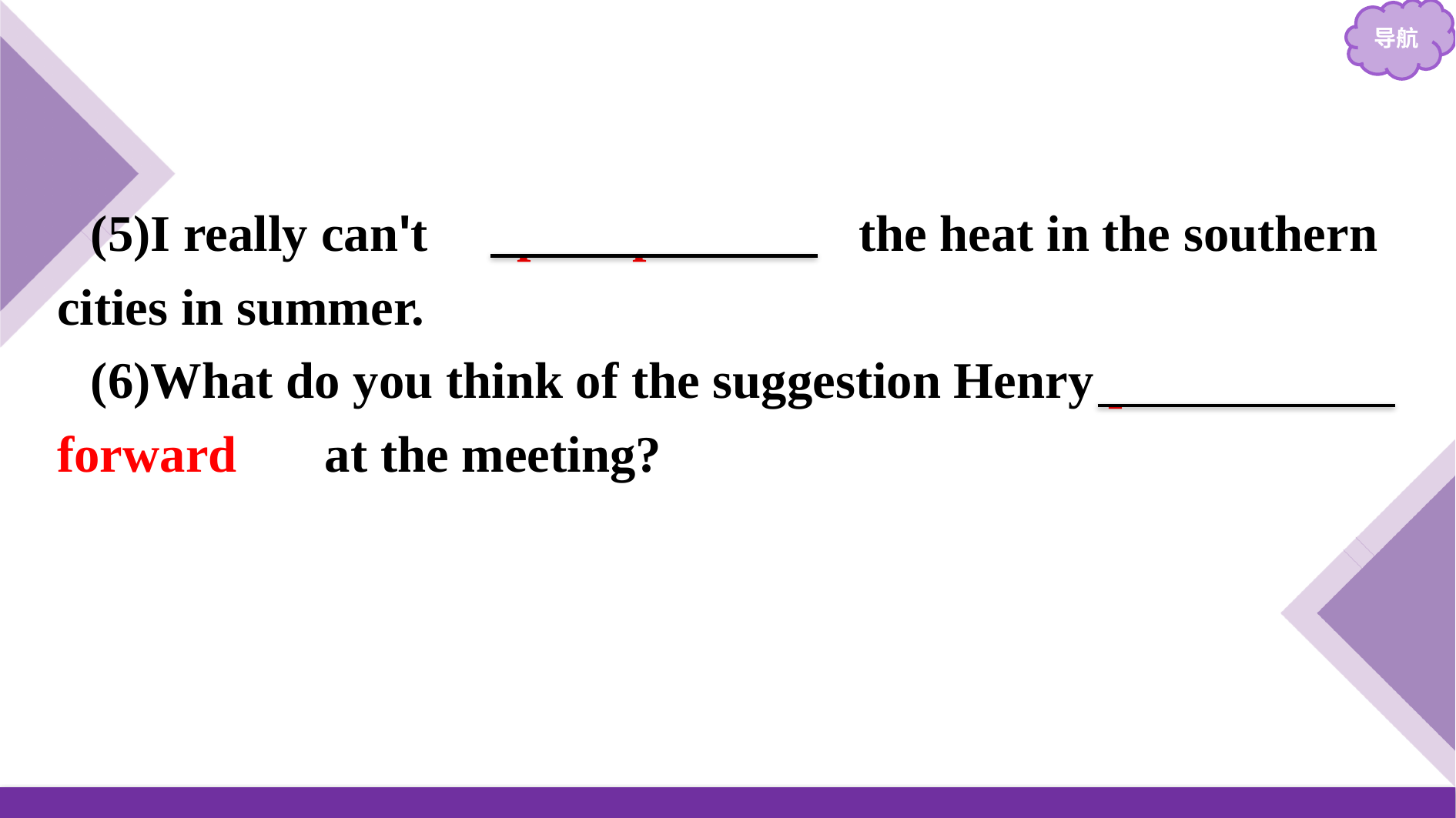

(5)I really can't 　put up with　 the heat in the southern cities in summer.
(6)What do you think of the suggestion Henry put  forward　 at the meeting?